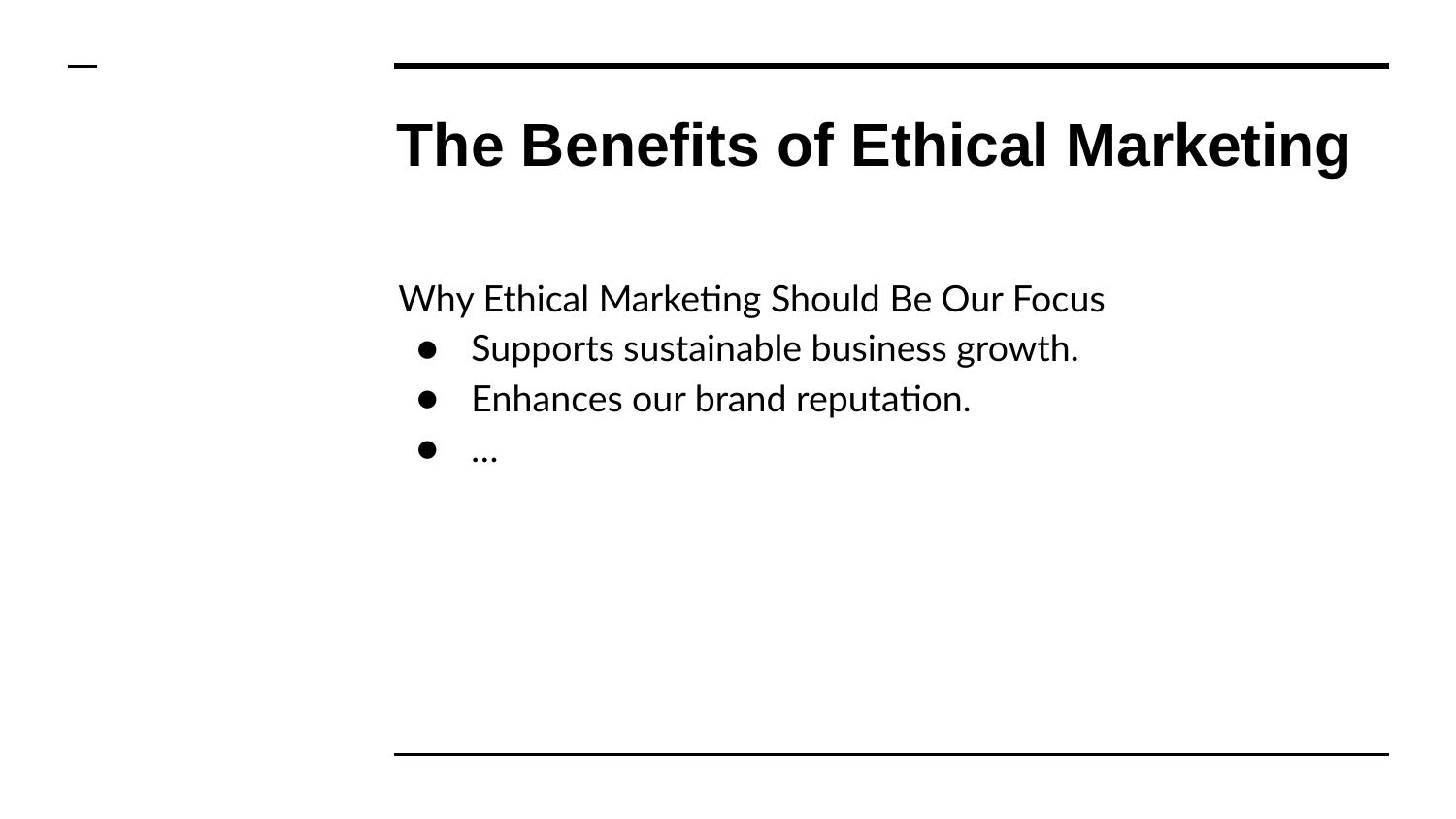

# The Benefits of Ethical Marketing
Why Ethical Marketing Should Be Our Focus
Supports sustainable business growth.
Enhances our brand reputation.
…